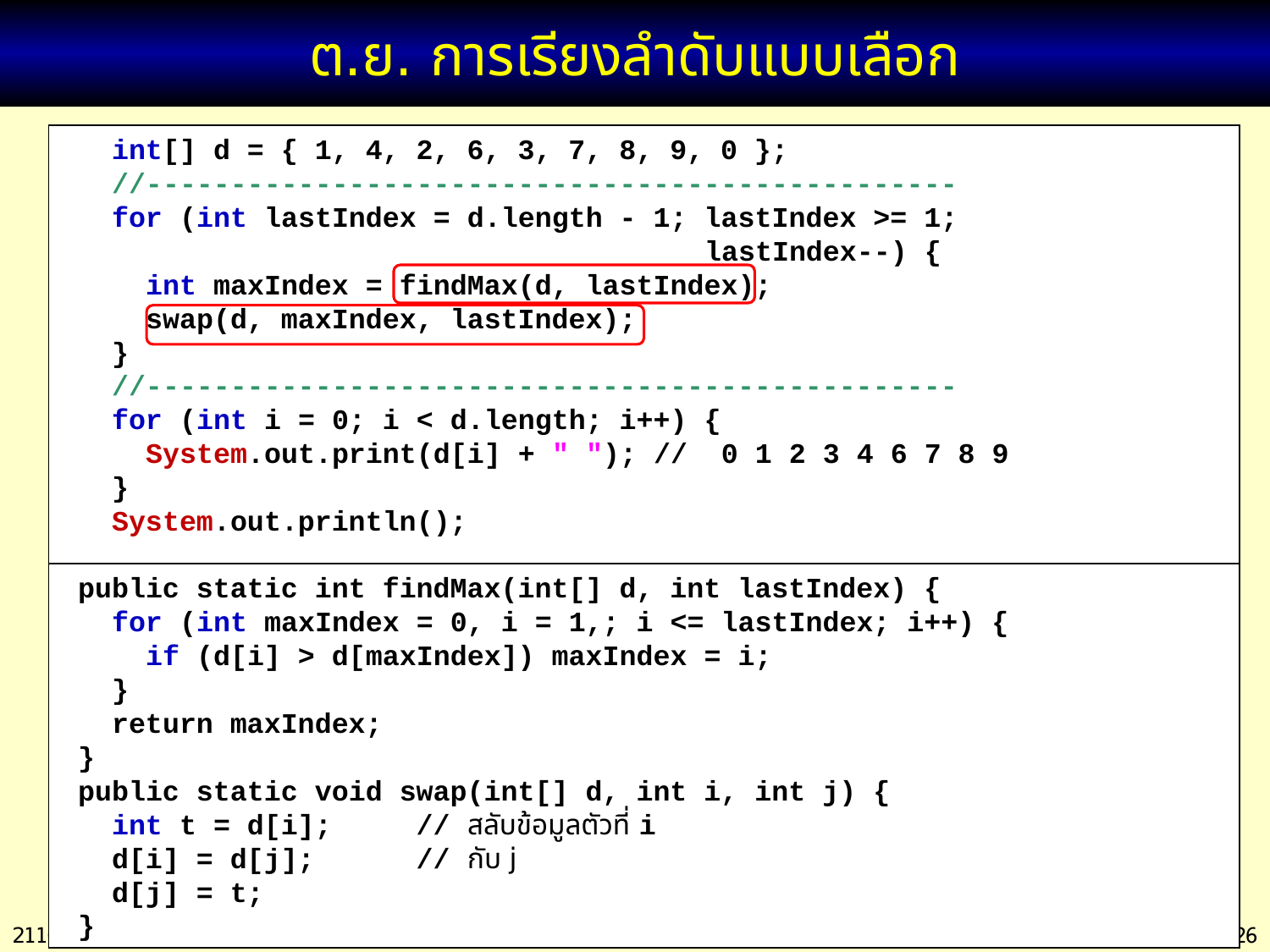

# ต.ย. การเรียงลำดับแบบเลือก
   int[] d = { 1, 4, 2, 6, 3, 7, 8, 9, 0 };
   //------------------------------------------------
   for (int lastIndex = d.length - 1; lastIndex >= 1;
                                      lastIndex--) {
     int maxIndex = findMax(d, lastIndex);
     swap(d, maxIndex, lastIndex);
   }
   //------------------------------------------------
   for (int i = 0; i < d.length; i++) {
     System.out.print(d[i] + " "); //  0 1 2 3 4 6 7 8 9
   }
   System.out.println();

 public static int findMax(int[] d, int lastIndex) {
   for (int maxIndex = 0, i = 1,; i <= lastIndex; i++) {
     if (d[i] > d[maxIndex]) maxIndex = i;
   }
   return maxIndex;
 }
 public static void swap(int[] d, int i, int j) {
   int t = d[i];     // สลับข้อมูลตัวที่ i
   d[i] = d[j];      // กับ j
   d[j] = t;
 }